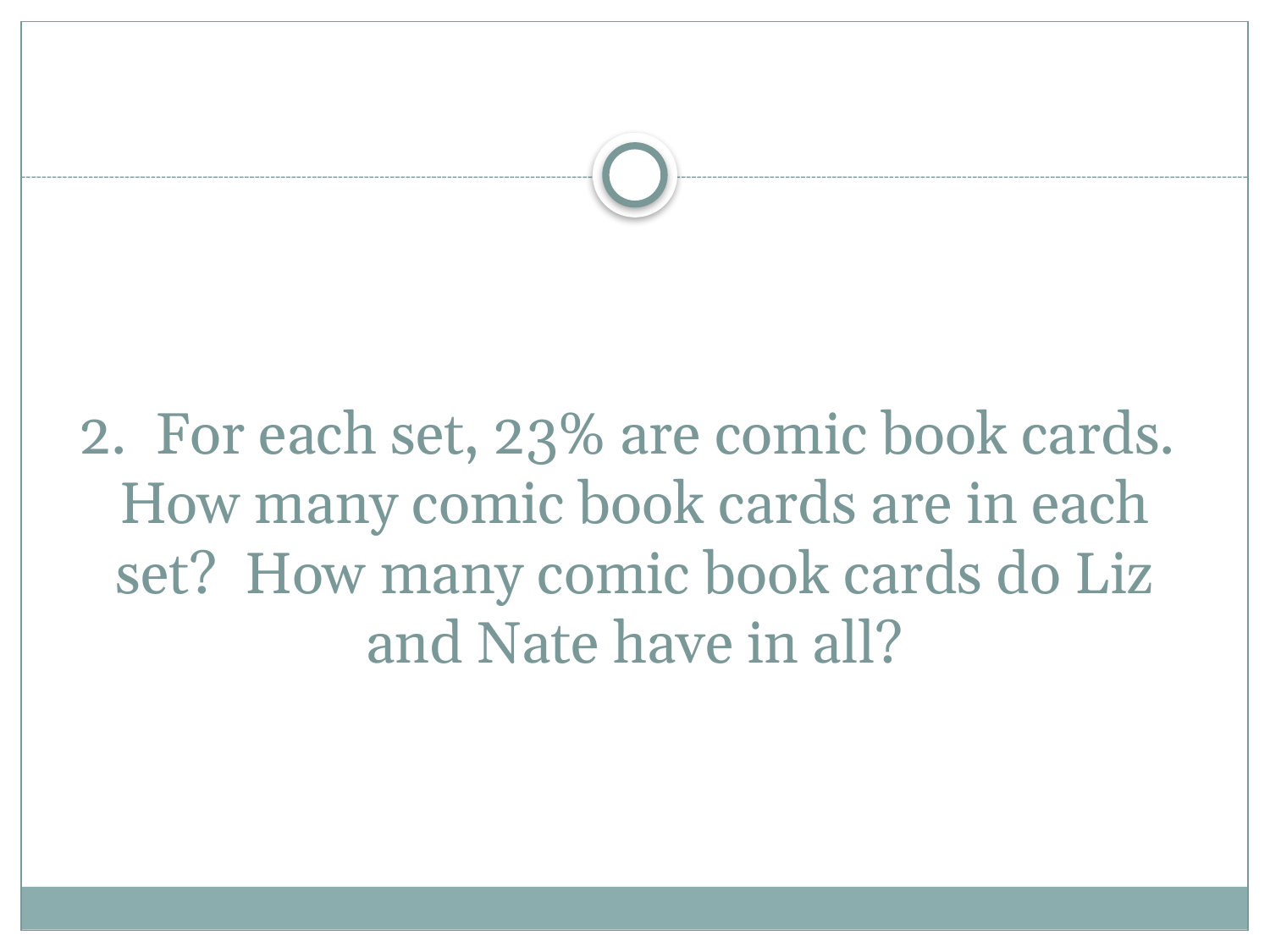

# 2.  For each set, 23% are comic book cards.  How many comic book cards are in each set?  How many comic book cards do Liz and Nate have in all?